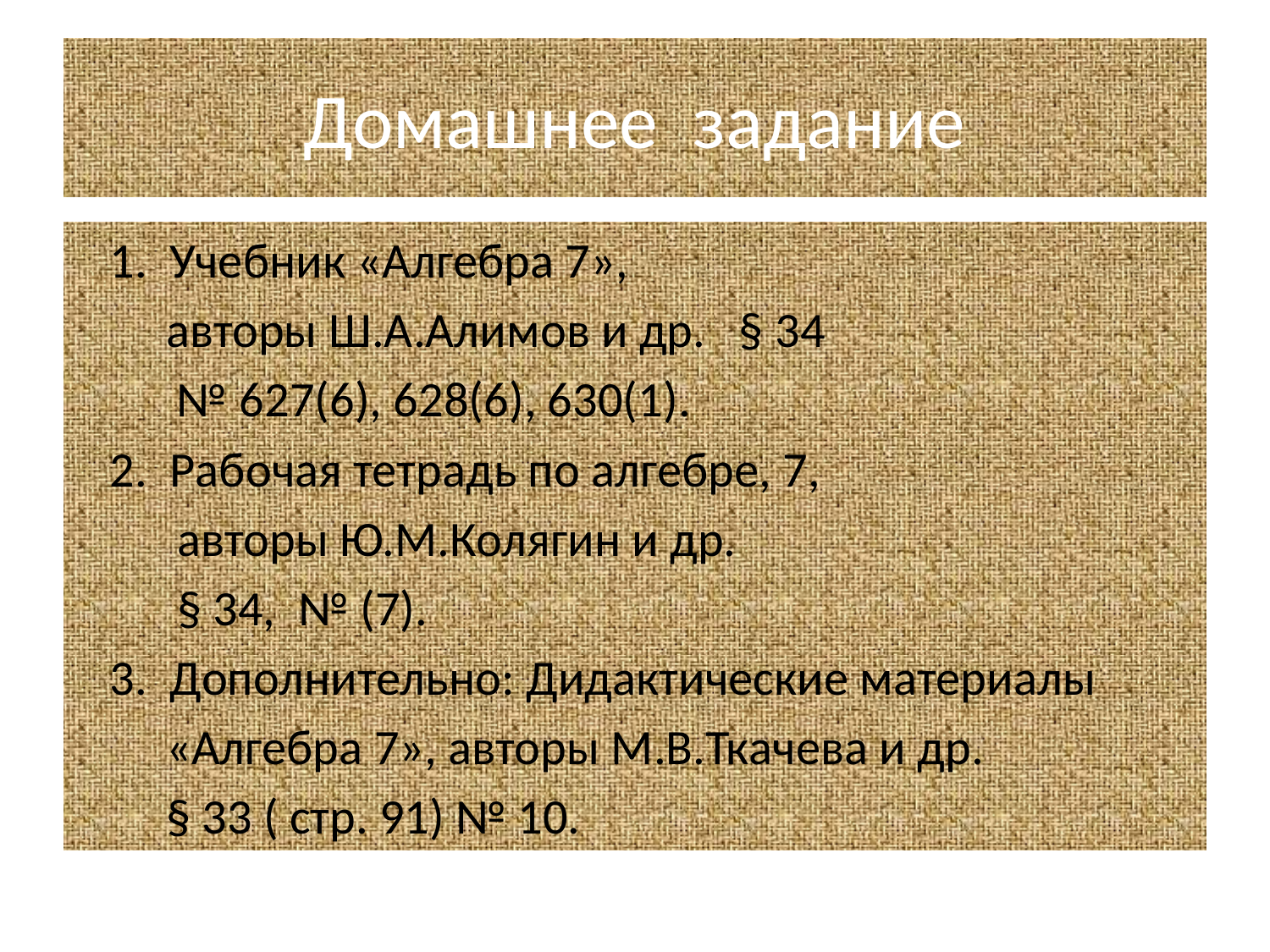

# Домашнее  задание
   1.  Учебник «Алгебра 7»,
        авторы Ш.А.Алимов и др.   § 34
         № 627(6), 628(6), 630(1).
   2.  Рабочая тетрадь по алгебре, 7,
         авторы Ю.М.Колягин и др.
         § 34,  № (7).
   3.  Дополнительно: Дидактические материалы
        «Алгебра 7», авторы М.В.Ткачева и др.
        § 33 ( стр. 91) № 10.